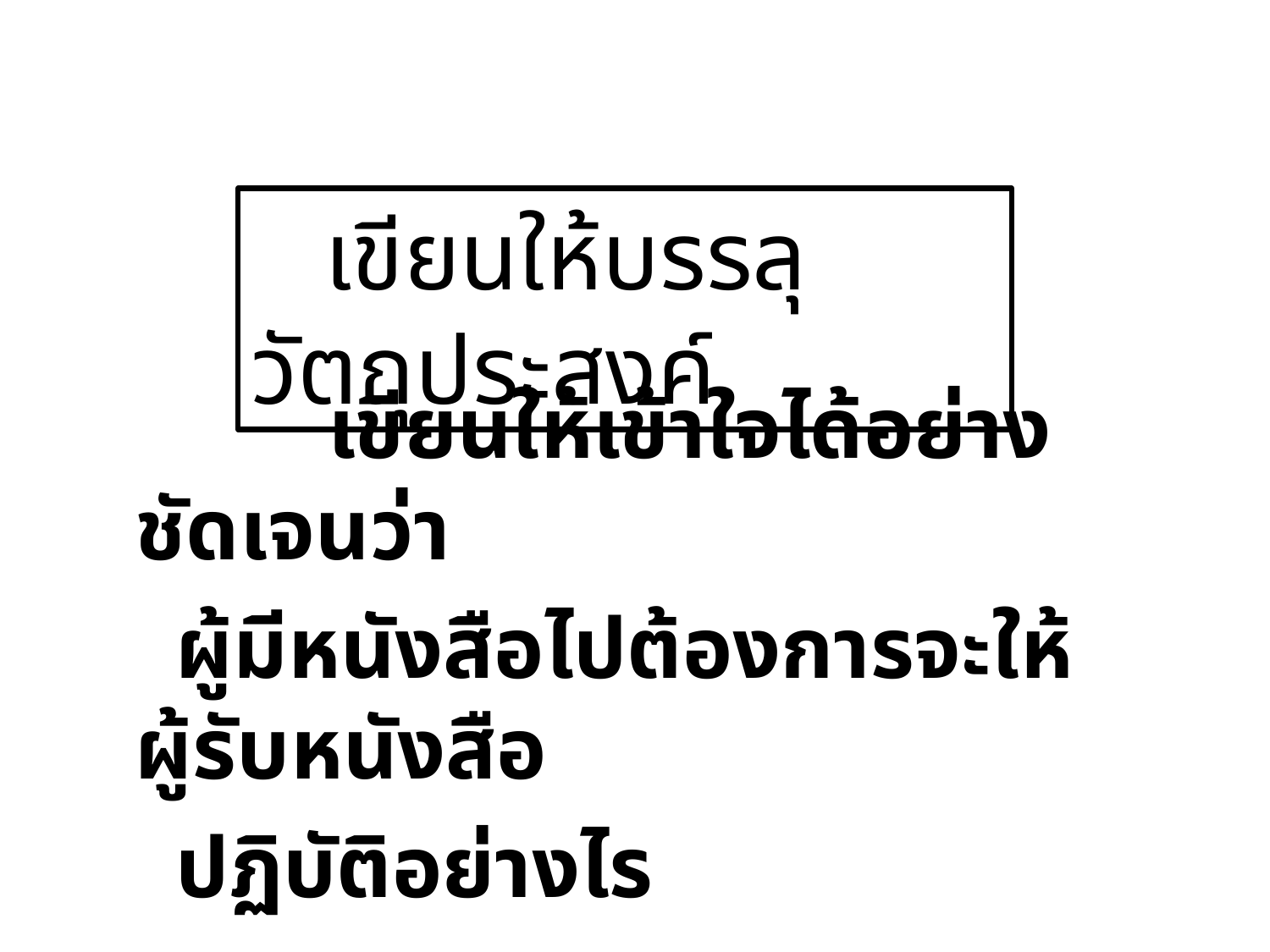

เขียนให้บรรลุวัตถุประสงค์
		   เขียนให้เข้าใจได้อย่างชัดเจนว่า
    ผู้มีหนังสือไปต้องการจะให้ผู้รับหนังสือ
    ปฏิบัติอย่างไร